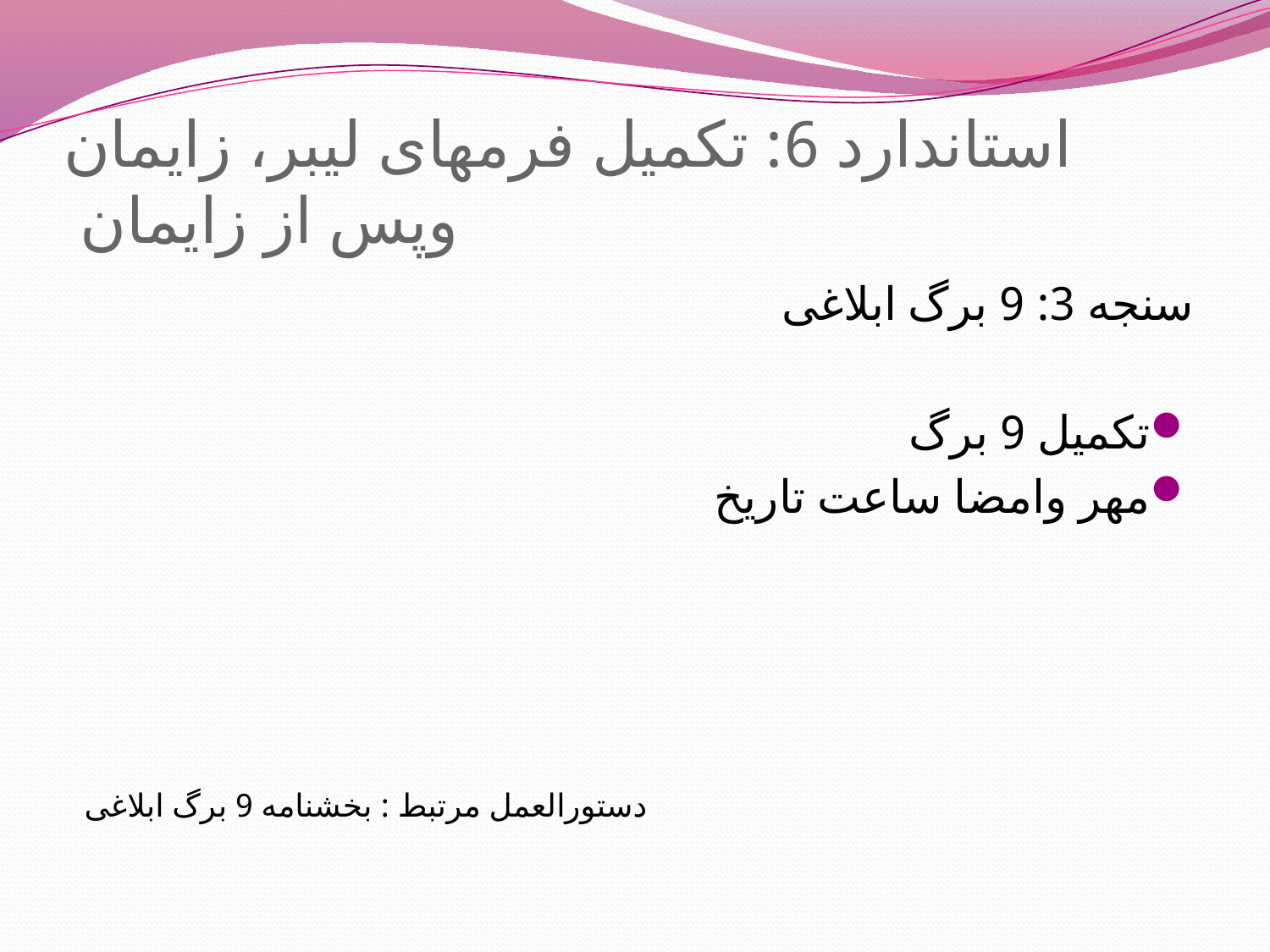

# استاندارد 6: تکمیل فرمهای لیبر، زایمان وپس از زایمان
سنجه 3: 9 برگ ابلاغی

تکمیل 9 برگ
مهر وامضا ساعت تاریخ

دستورالعمل مرتبط : بخشنامه 9 برگ ابلاغی